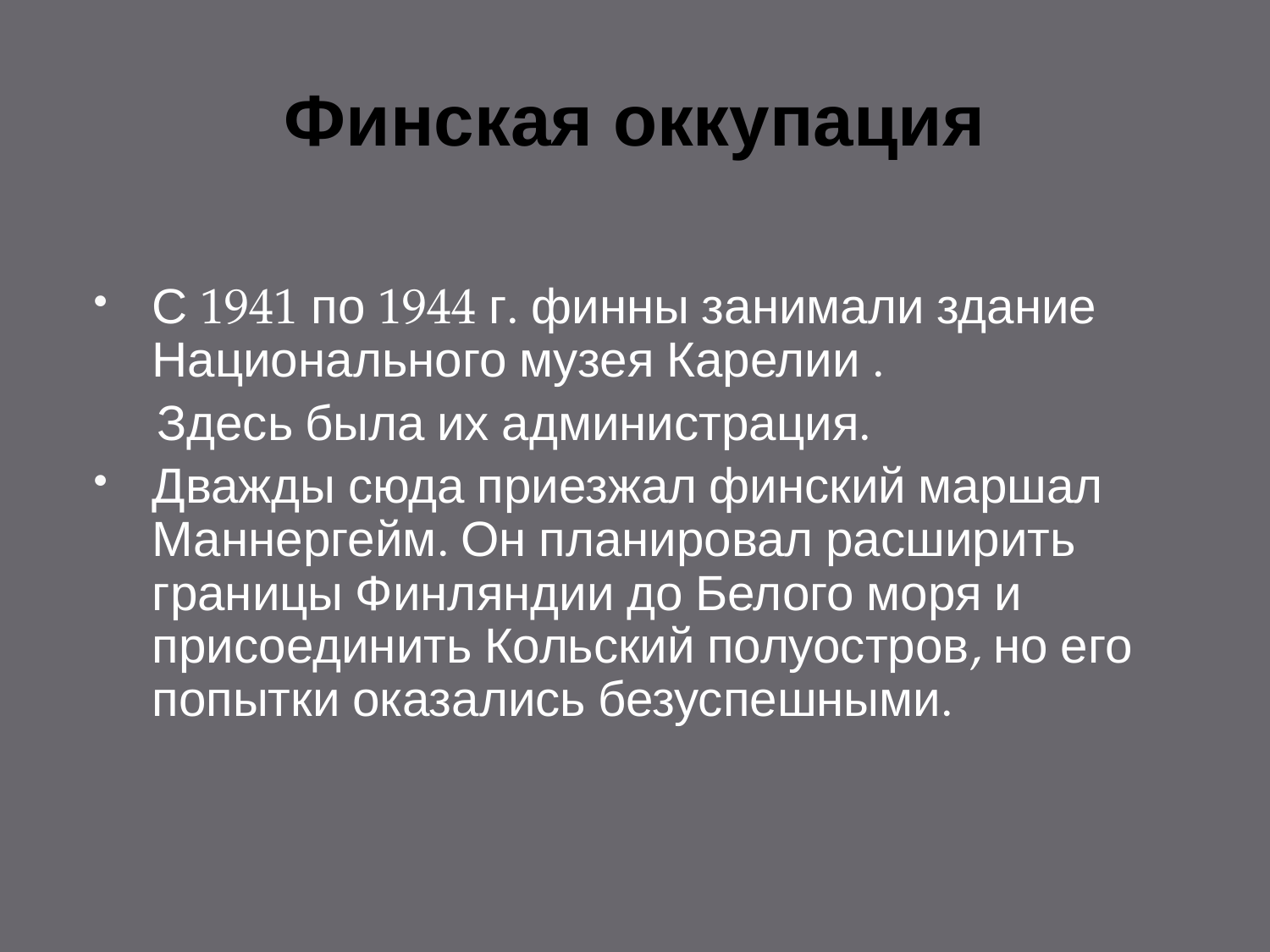

# Финская оккупация
С 1941 по 1944 г. финны занимали здание Национального музея Карелии .
     Здесь была их администрация.
Дважды сюда приезжал финский маршал Маннергейм. Он планировал расширить границы Финляндии до Белого моря и присоединить Кольский полуостров, но его попытки оказались безуспешными.